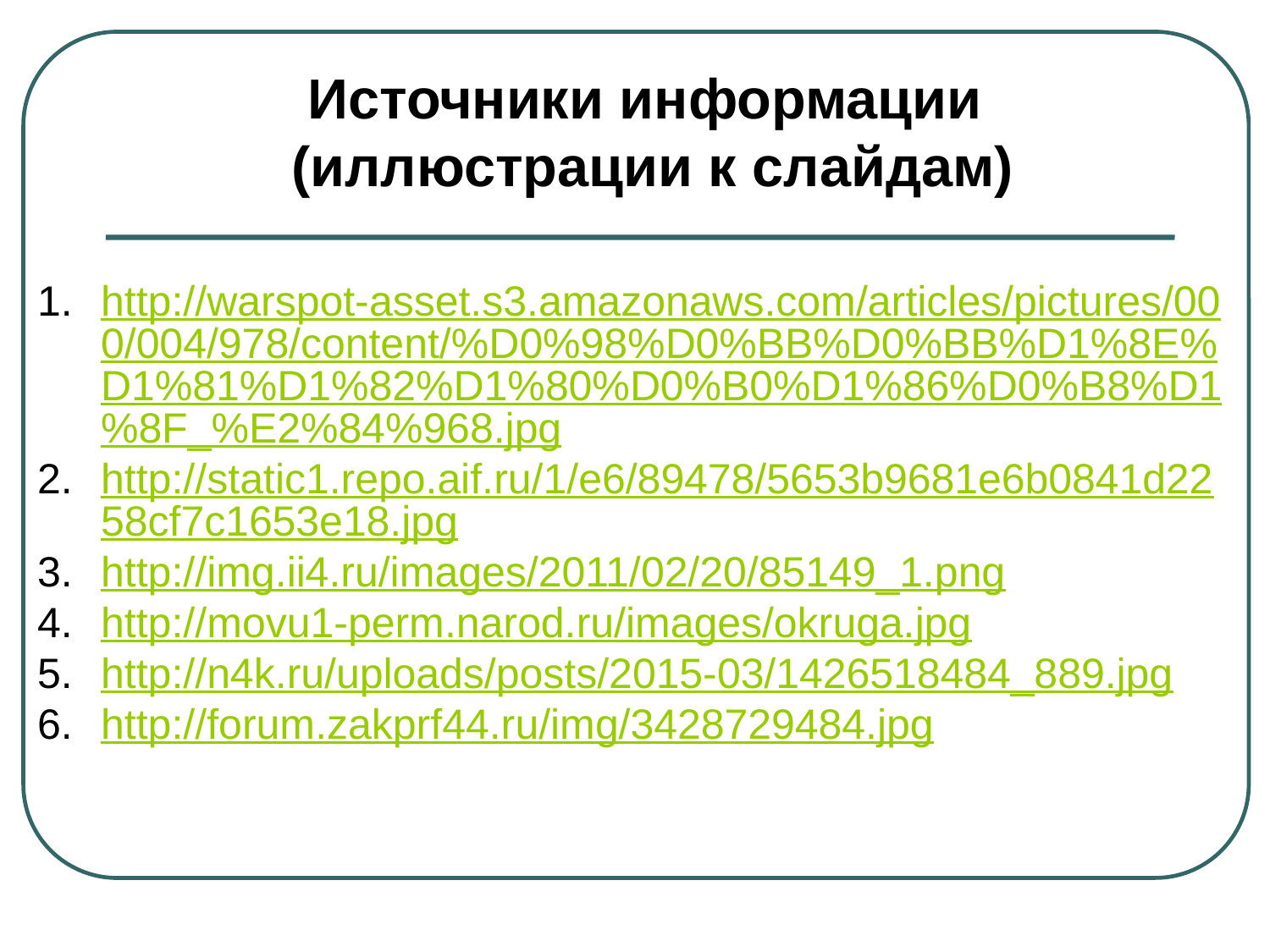

Источники информации
(иллюстрации к слайдам)
http://warspot-asset.s3.amazonaws.com/articles/pictures/000/004/978/content/%D0%98%D0%BB%D0%BB%D1%8E%D1%81%D1%82%D1%80%D0%B0%D1%86%D0%B8%D1%8F_%E2%84%968.jpg
http://static1.repo.aif.ru/1/e6/89478/5653b9681e6b0841d2258cf7c1653e18.jpg
http://img.ii4.ru/images/2011/02/20/85149_1.png
http://movu1-perm.narod.ru/images/okruga.jpg
http://n4k.ru/uploads/posts/2015-03/1426518484_889.jpg
http://forum.zakprf44.ru/img/3428729484.jpg